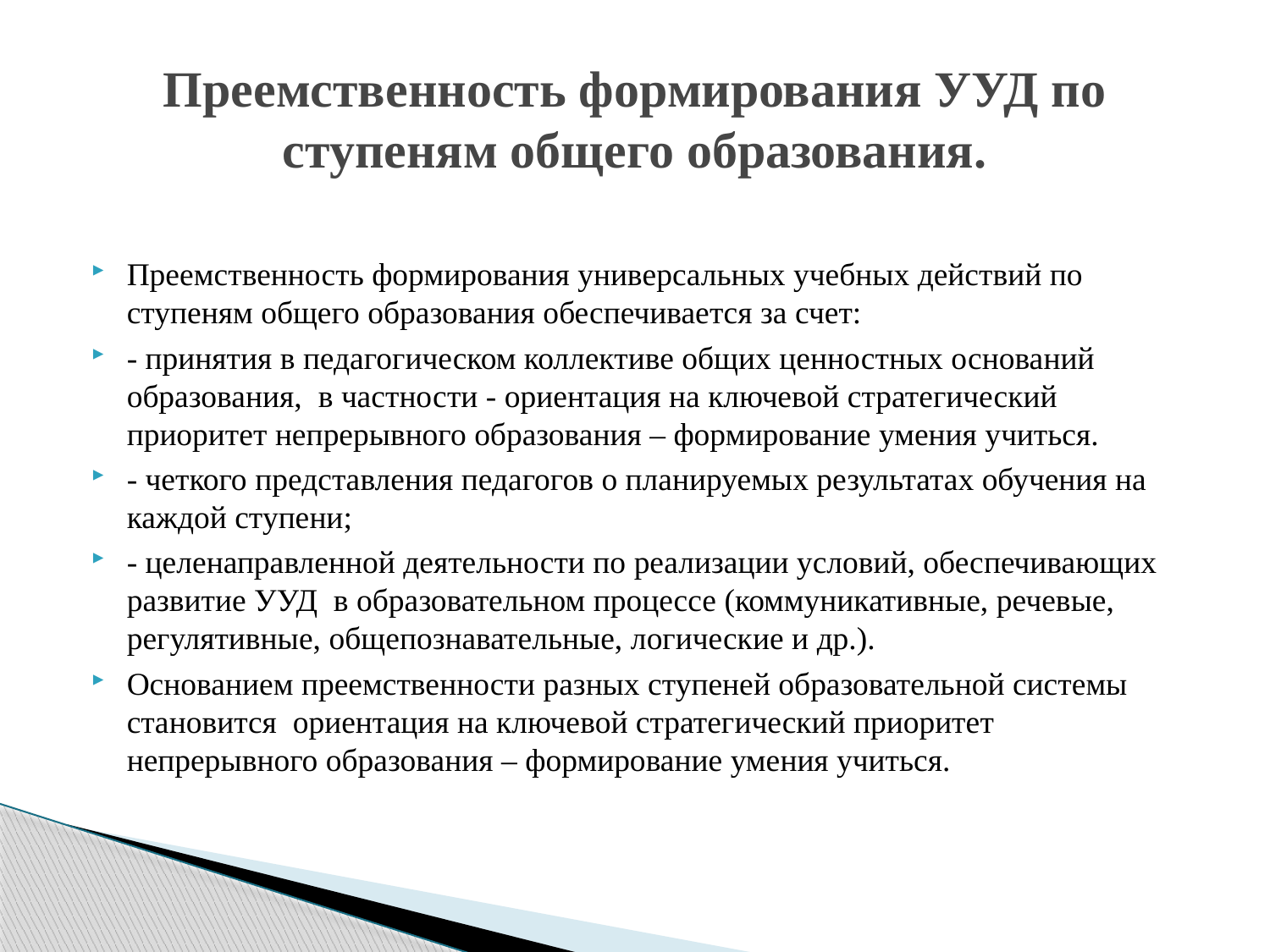

# Преемственность формирования УУД по ступеням общего образования.
Преемственность формирования универсальных учебных действий по ступеням общего образования обеспечивается за счет:
- принятия в педагогическом коллективе общих ценностных оснований образования,  в частности - ориентация на ключевой стратегический приоритет непрерывного образования – формирование умения учиться.
- четкого представления педагогов о планируемых результатах обучения на каждой ступени;
- целенаправленной деятельности по реализации условий, обеспечивающих развитие УУД  в образовательном процессе (коммуникативные, речевые, регулятивные, общепознавательные, логические и др.).
Основанием преемственности разных ступеней образовательной системы  становится  ориентация на ключевой стратегический приоритет непрерывного образования – формирование умения учиться.